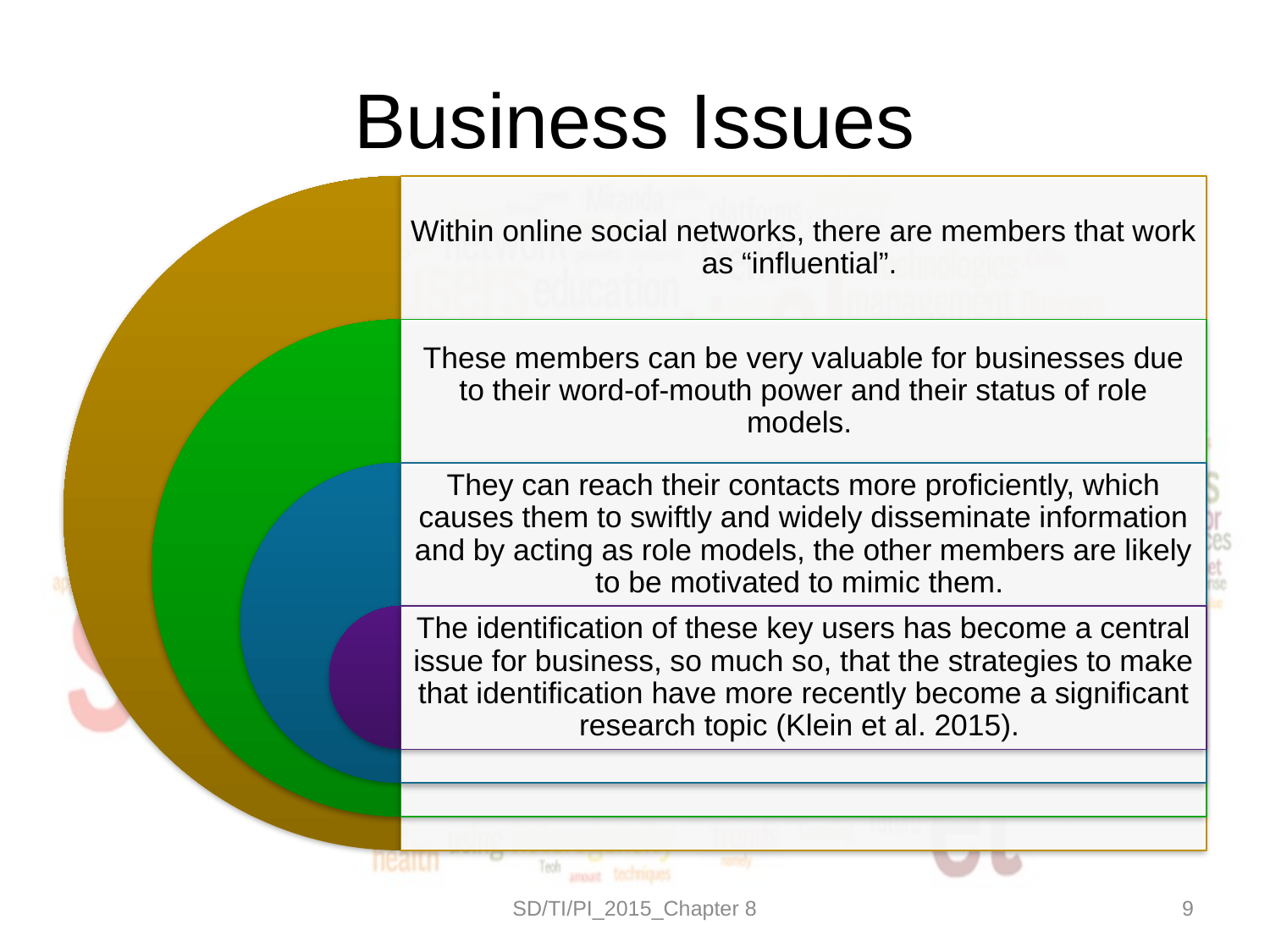

# Business Issues
Within online social networks, there are members that work as “influential”.
These members can be very valuable for businesses due to their word-of-mouth power and their status of role models.
They can reach their contacts more proficiently, which causes them to swiftly and widely disseminate information and by acting as role models, the other members are likely to be motivated to mimic them.
The identification of these key users has become a central issue for business, so much so, that the strategies to make that identification have more recently become a significant research topic (Klein et al. 2015).
SD/TI/PI_2015_Chapter 8
9